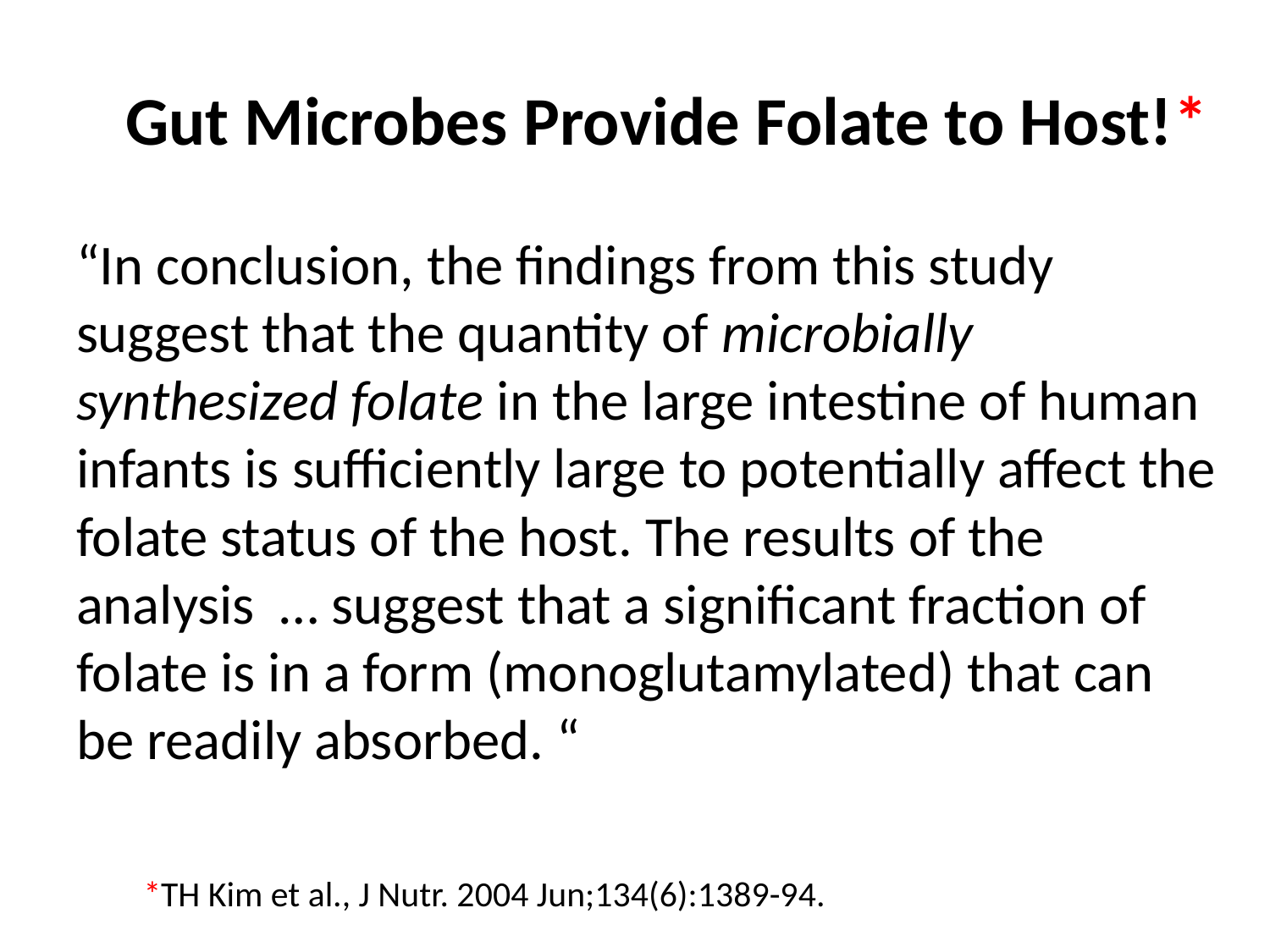

# Gut Microbes Provide Folate to Host!*
“In conclusion, the findings from this study suggest that the quantity of microbially synthesized folate in the large intestine of human infants is sufficiently large to potentially affect the folate status of the host. The results of the analysis  … suggest that a significant fraction of folate is in a form (monoglutamylated) that can be readily absorbed. “
*TH Kim et al., J Nutr. 2004 Jun;134(6):1389-94.